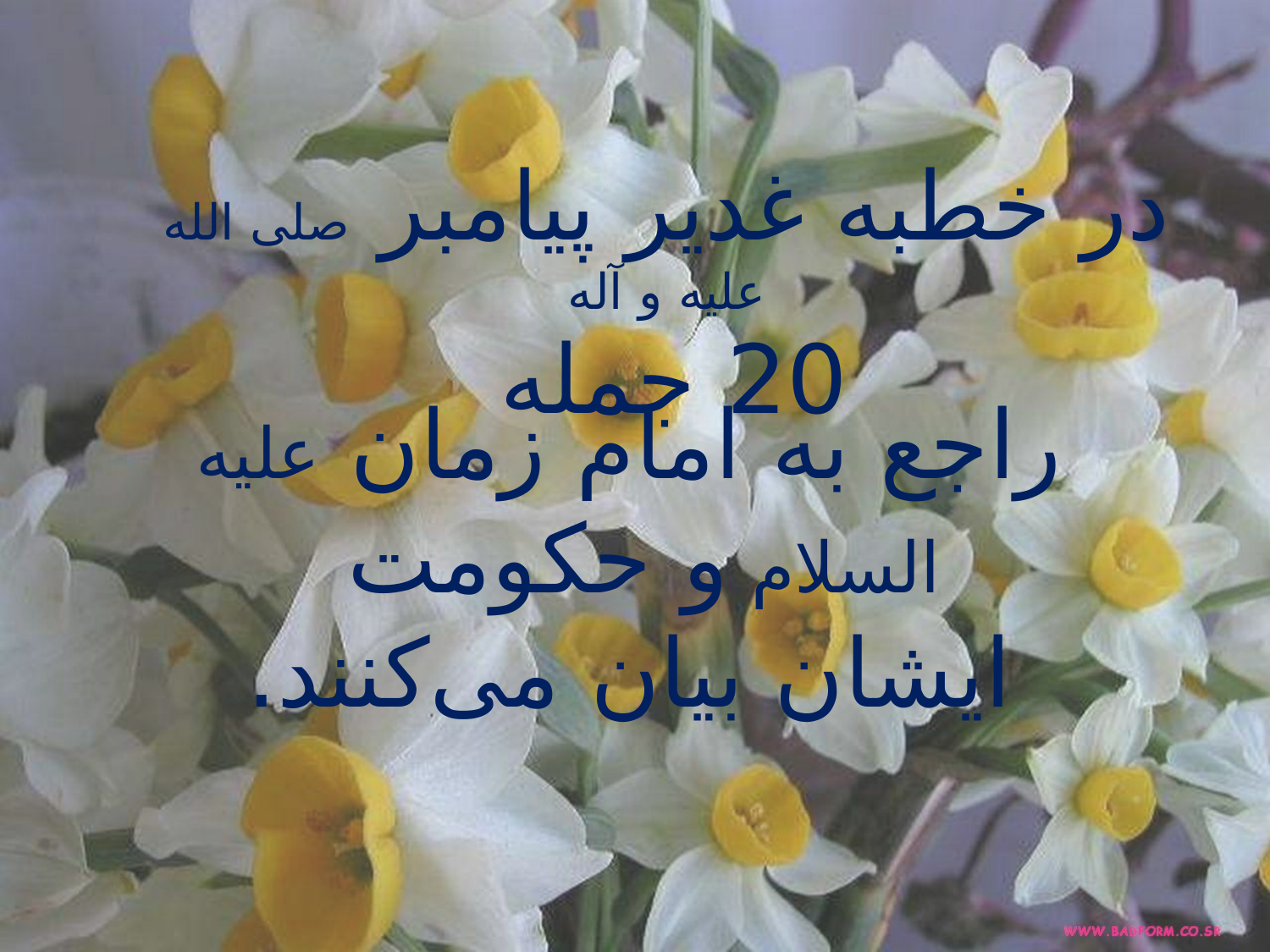

در خطبه غدیر پیامبر صلی الله علیه و آله
 20 جمله
راجع به امام زمان علیه السلام و حکومت
ایشان بیان می‌کنند.